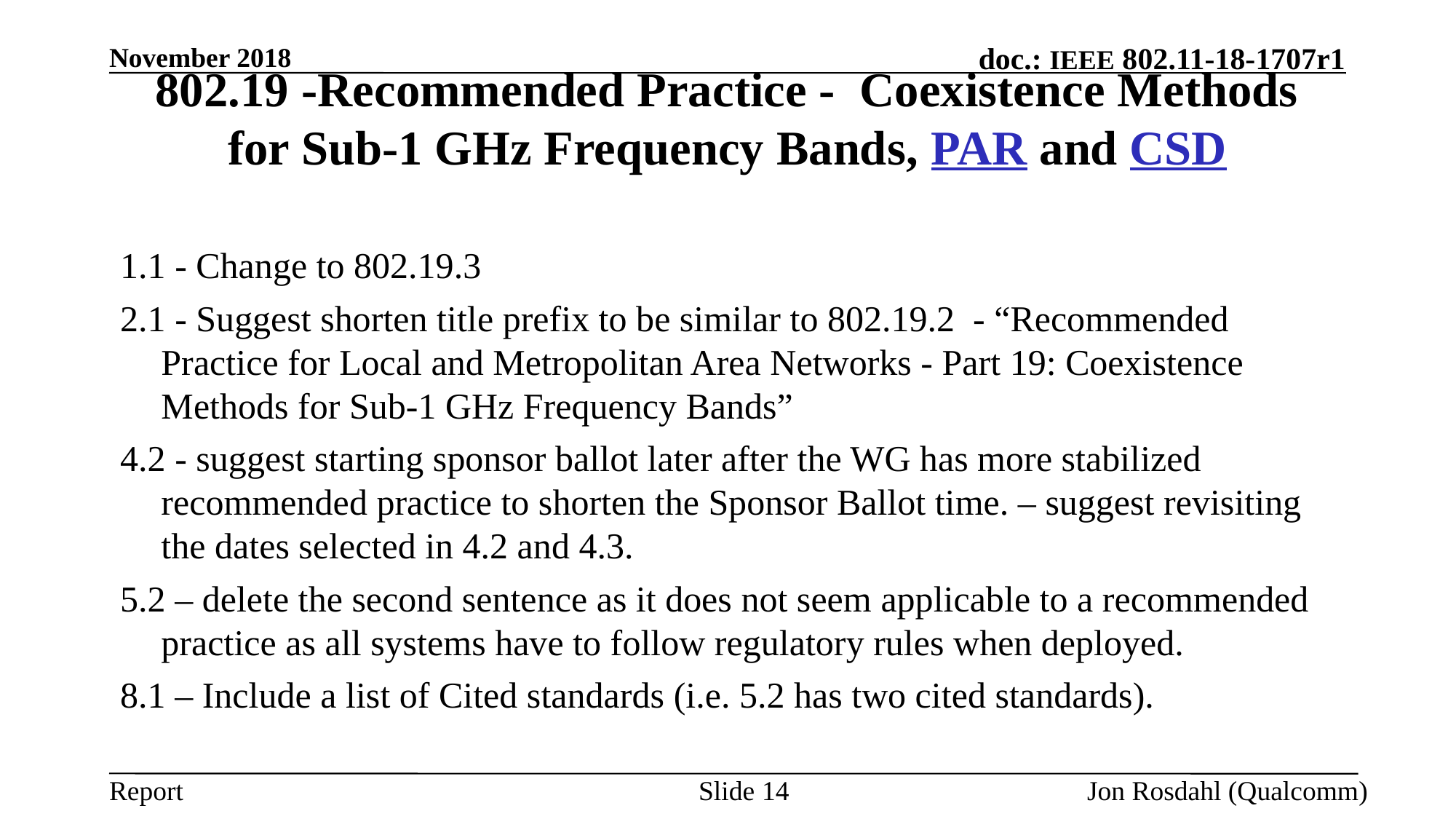

November 2018
# 802.19 -Recommended Practice -  Coexistence Methods for Sub-1 GHz Frequency Bands, PAR and CSD
1.1 - Change to 802.19.3
2.1 - Suggest shorten title prefix to be similar to 802.19.2  - “Recommended Practice for Local and Metropolitan Area Networks - Part 19: Coexistence Methods for Sub-1 GHz Frequency Bands”
4.2 - suggest starting sponsor ballot later after the WG has more stabilized recommended practice to shorten the Sponsor Ballot time. – suggest revisiting the dates selected in 4.2 and 4.3.
5.2 – delete the second sentence as it does not seem applicable to a recommended practice as all systems have to follow regulatory rules when deployed.
8.1 – Include a list of Cited standards (i.e. 5.2 has two cited standards).
Slide 14
Jon Rosdahl (Qualcomm)